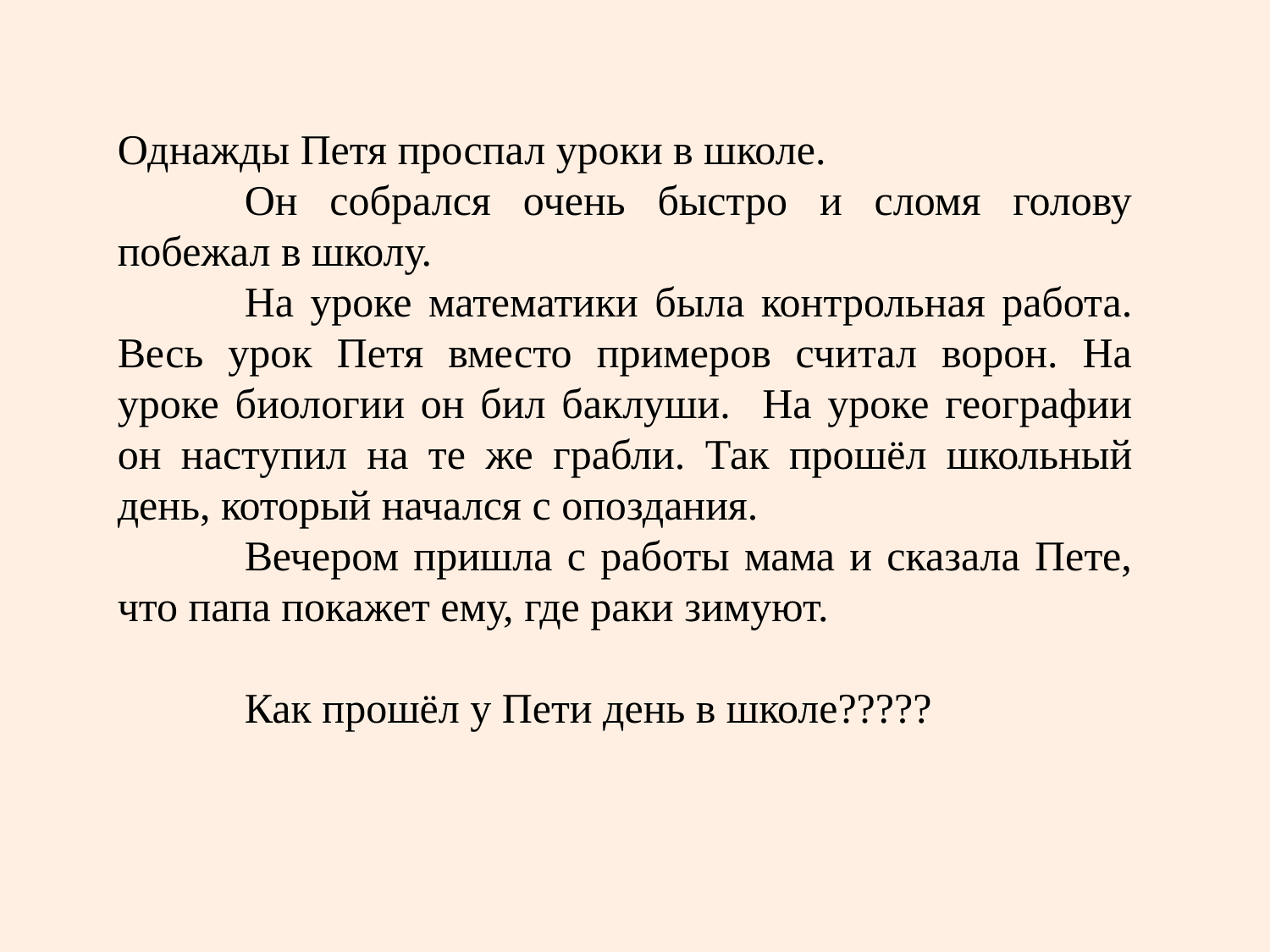

Однажды Петя проспал уроки в школе.
	Он собрался очень быстро и сломя голову побежал в школу.
	На уроке математики была контрольная работа. Весь урок Петя вместо примеров считал ворон. На уроке биологии он бил баклуши.  На уроке географии он наступил на те же грабли. Так прошёл школьный день, который начался с опоздания.
	Вечером пришла с работы мама и сказала Пете, что папа покажет ему, где раки зимуют.

	Как прошёл у Пети день в школе?????